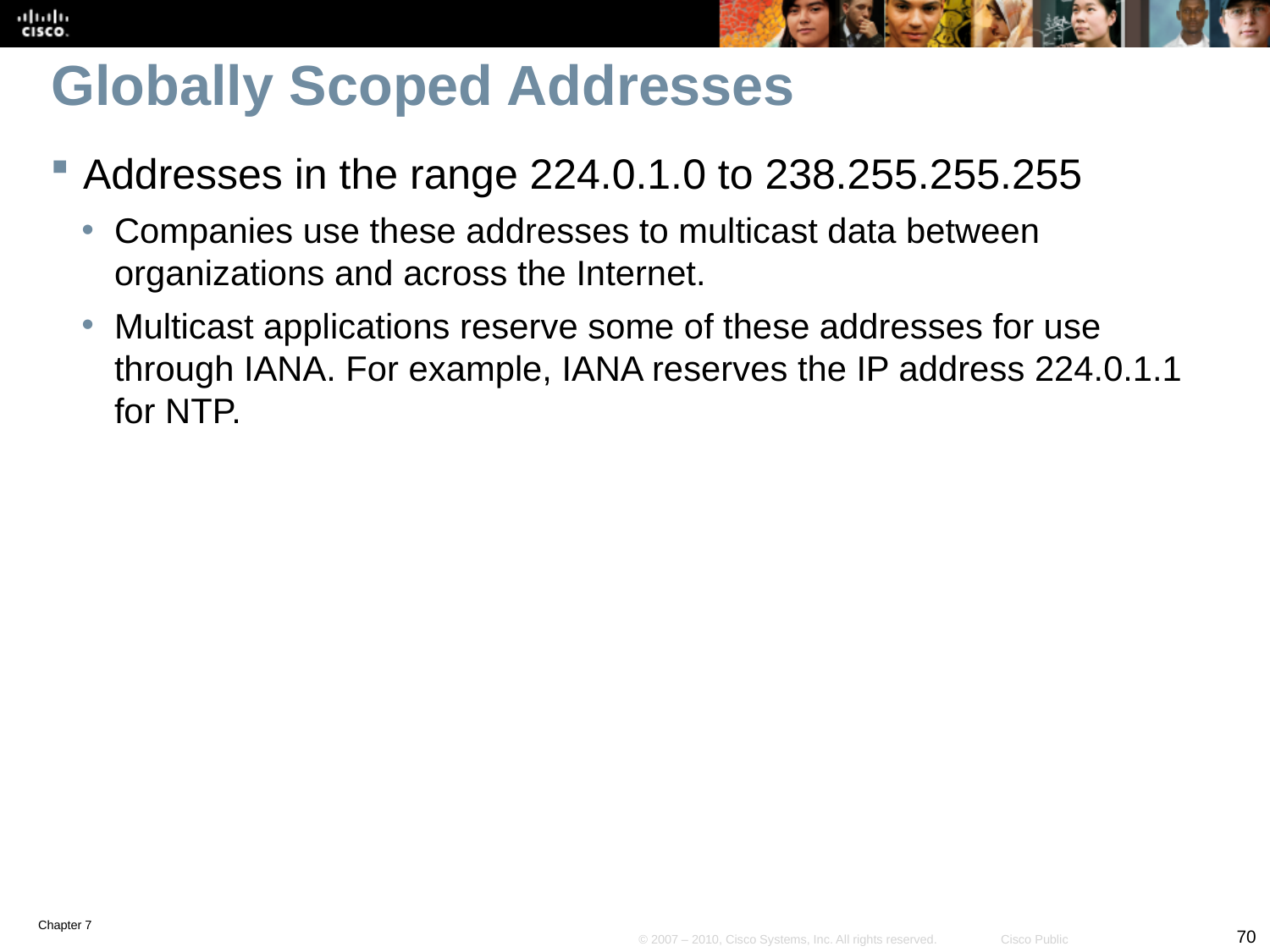

# Globally Scoped Addresses
Addresses in the range 224.0.1.0 to 238.255.255.255
Companies use these addresses to multicast data between organizations and across the Internet.
Multicast applications reserve some of these addresses for use through IANA. For example, IANA reserves the IP address 224.0.1.1 for NTP.